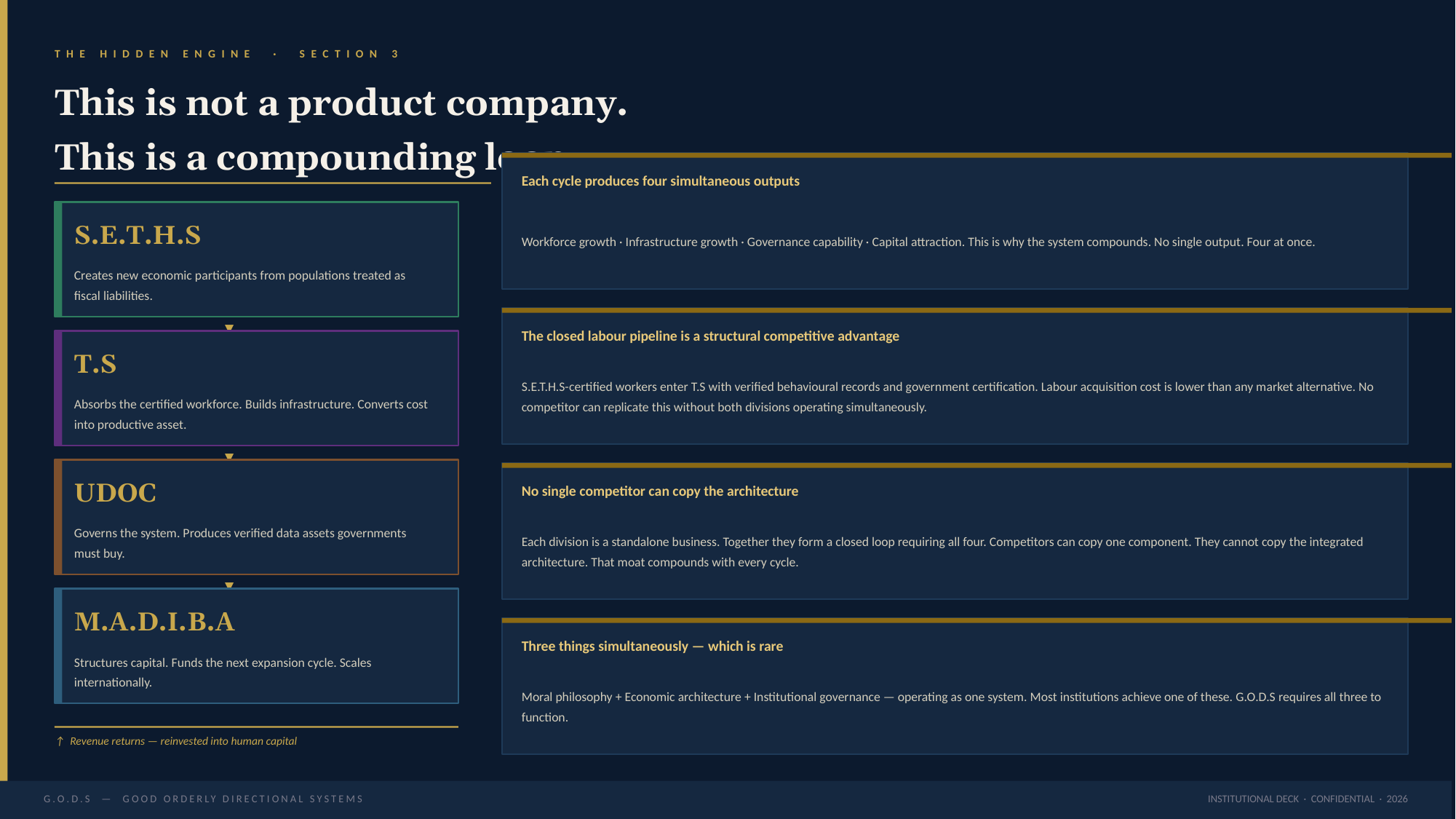

THE HIDDEN ENGINE  ·  SECTION 3
This is not a product company.
This is a compounding loop.

Each cycle produces four simultaneous outputs

Workforce growth · Infrastructure growth · Governance capability · Capital attraction. This is why the system compounds. No single output. Four at once.

S.E.T.H.S
Creates new economic participants from populations treated as fiscal liabilities.

▼
The closed labour pipeline is a structural competitive advantage

T.S
S.E.T.H.S-certified workers enter T.S with verified behavioural records and government certification. Labour acquisition cost is lower than any market alternative. No competitor can replicate this without both divisions operating simultaneously.
Absorbs the certified workforce. Builds infrastructure. Converts cost into productive asset.
▼

UDOC
No single competitor can copy the architecture
Each division is a standalone business. Together they form a closed loop requiring all four. Competitors can copy one component. They cannot copy the integrated architecture. That moat compounds with every cycle.
Governs the system. Produces verified data assets governments must buy.
▼

M.A.D.I.B.A

Three things simultaneously — which is rare
Structures capital. Funds the next expansion cycle. Scales internationally.
Moral philosophy + Economic architecture + Institutional governance — operating as one system. Most institutions achieve one of these. G.O.D.S requires all three to function.

↑  Revenue returns — reinvested into human capital

INSTITUTIONAL DECK  ·  CONFIDENTIAL  ·  2026
G.O.D.S  —  GOOD ORDERLY DIRECTIONAL SYSTEMS